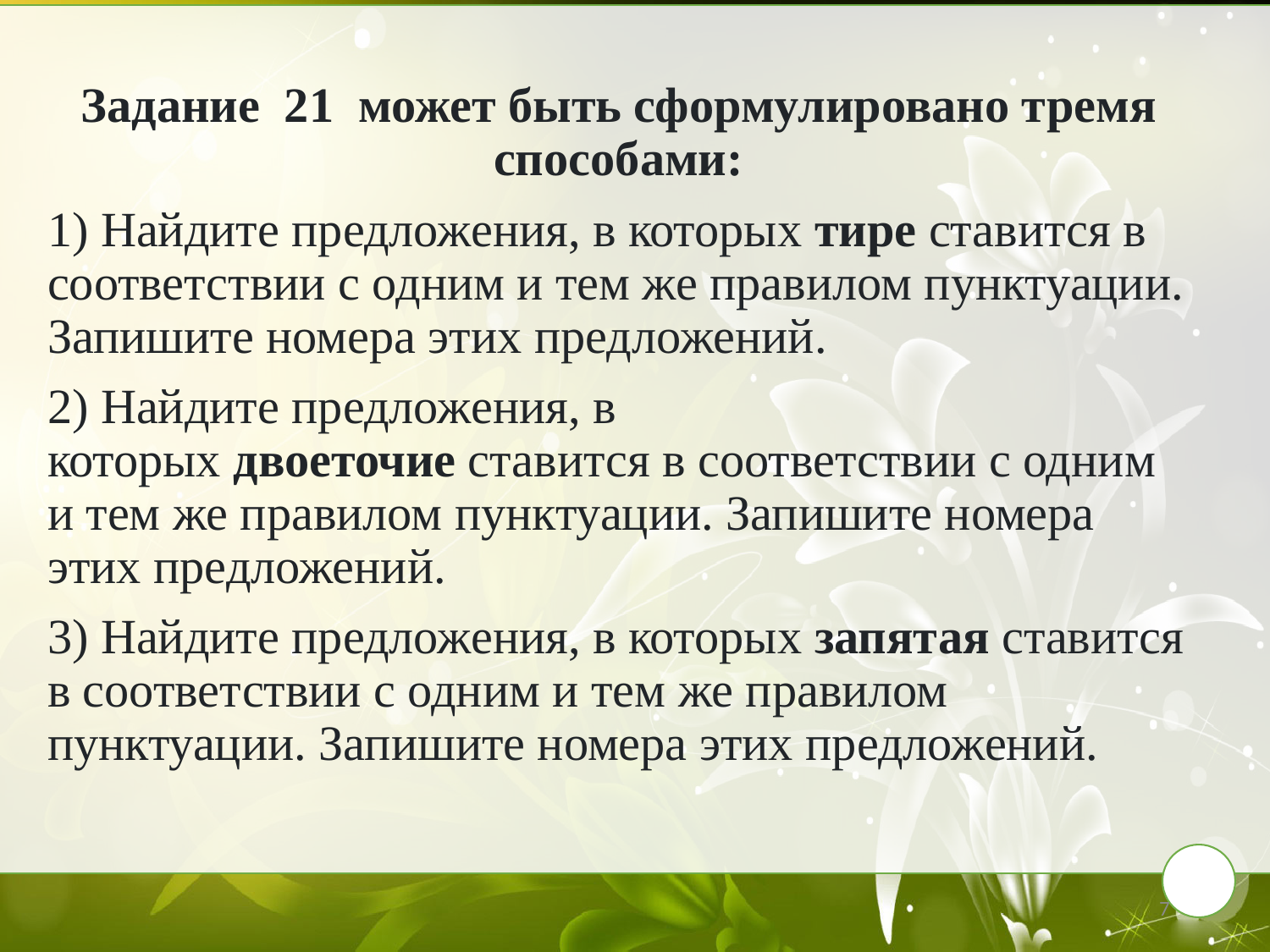

Задание  21  может быть сформулировано тремя способами:
1) Найдите предложения, в которых тире ставится в соответствии с одним и тем же правилом пунктуации. Запишите номера этих предложений.
2) Найдите предложения, в которых двоеточие ставится в соответствии с одним и тем же правилом пунктуации. Запишите номера этих предложений.
3) Найдите предложения, в которых запятая ставится в соответствии с одним и тем же правилом пунктуации. Запишите номера этих предложений.

7